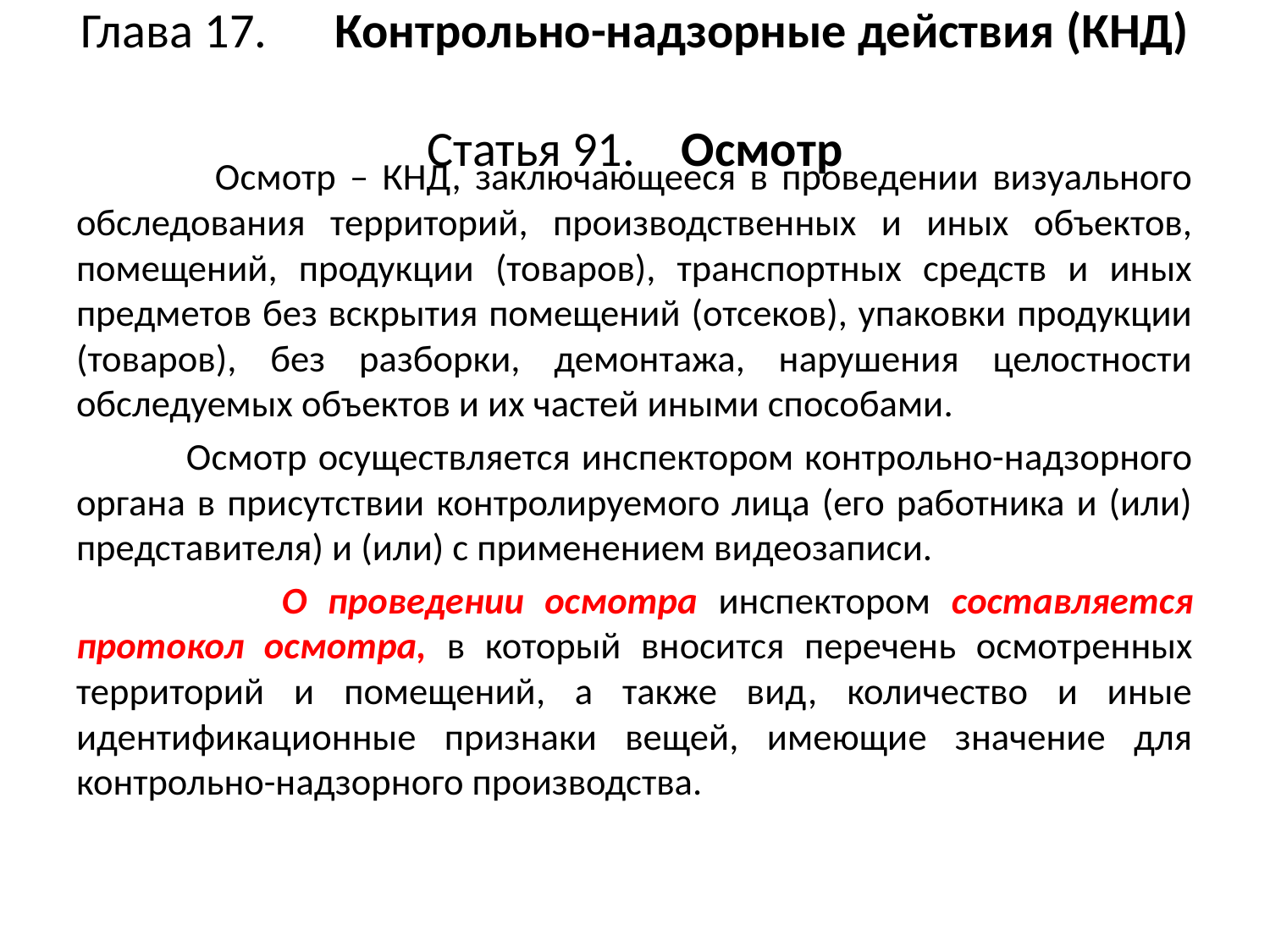

# Глава 17.	Контрольно-надзорные действия (КНД) Статья 91.	Осмотр
          Осмотр – КНД, заключающееся в проведении визуального обследования территорий, производственных и иных объектов, помещений, продукции (товаров), транспортных средств и иных предметов без вскрытия помещений (отсеков), упаковки продукции (товаров), без разборки, демонтажа, нарушения целостности обследуемых объектов и их частей иными способами.
          Осмотр осуществляется инспектором контрольно-надзорного органа в присутствии контролируемого лица (его работника и (или) представителя) и (или) с применением видеозаписи.
          О проведении осмотра инспектором составляется протокол осмотра, в который вносится перечень осмотренных территорий и помещений, а также вид, количество и иные идентификационные признаки вещей, имеющие значение для контрольно-надзорного производства.